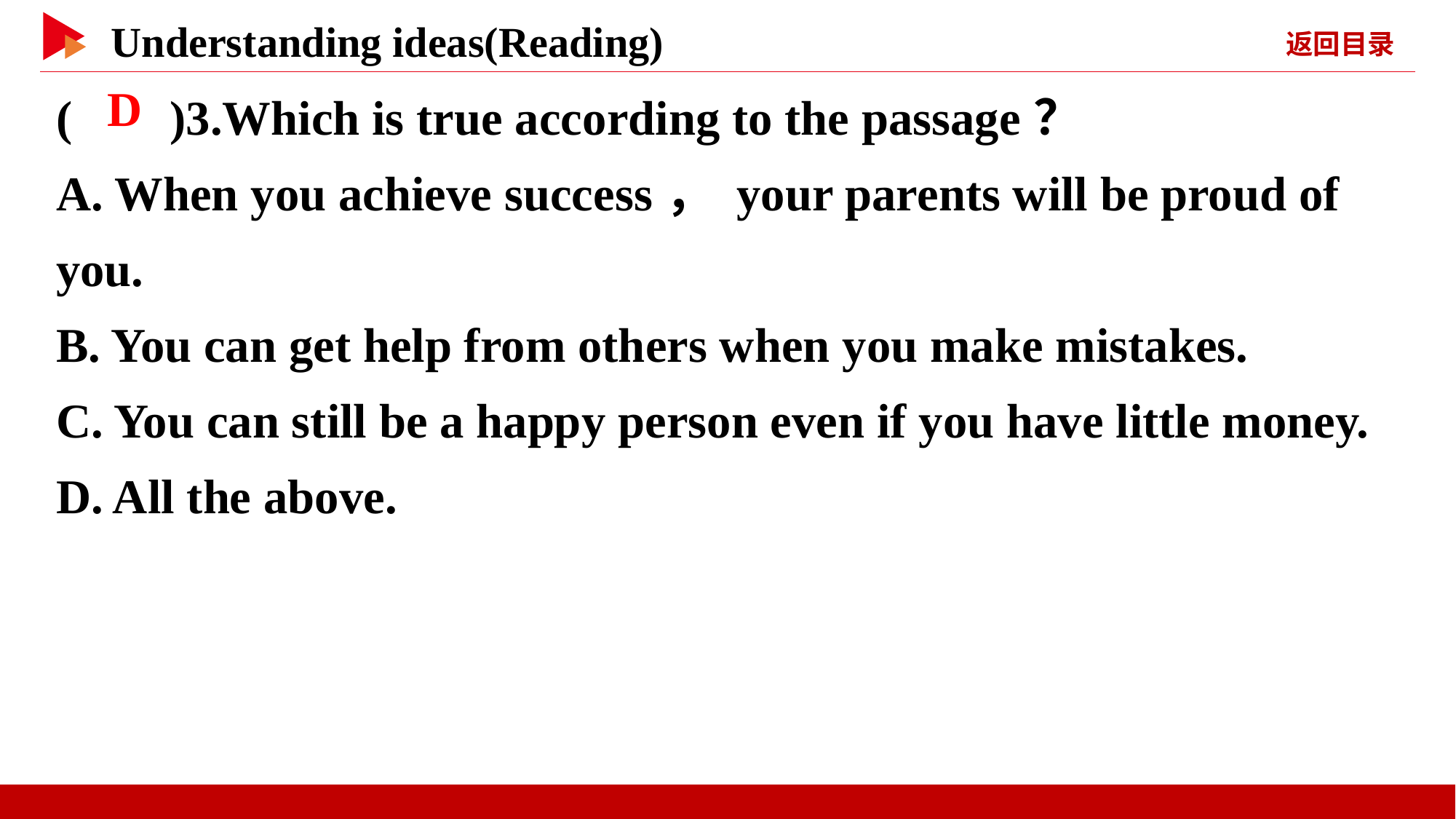

(        )3.Which is true according to the passage？
A. When you achieve success， your parents will be proud of you.
B. You can get help from others when you make mistakes.
C. You can still be a happy person even if you have little money.
D. All the above.

   D